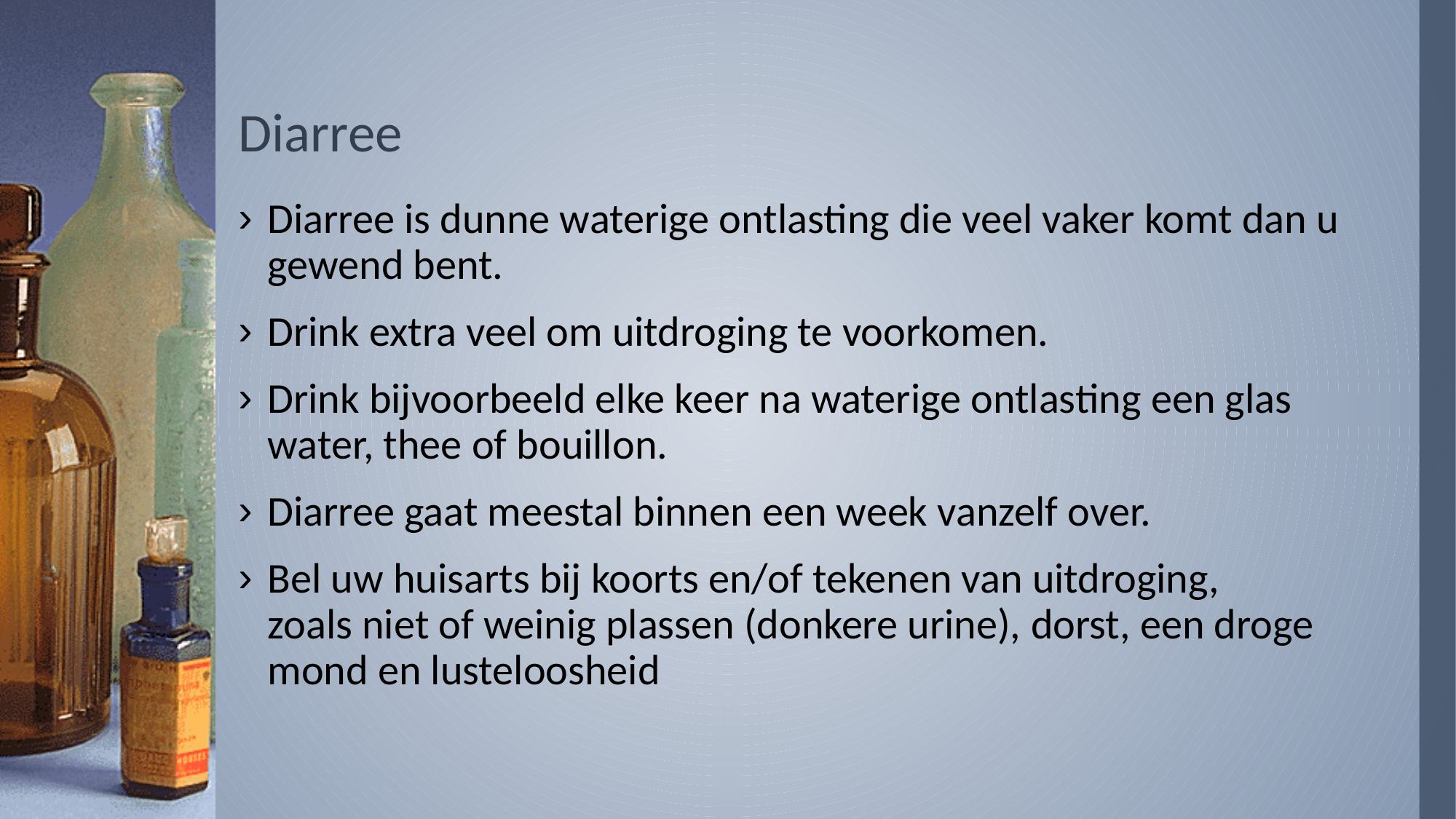

# Diarree
Diarree is dunne waterige ontlasting die veel vaker komt dan u gewend bent.
Drink extra veel om uitdroging te voorkomen.
Drink bijvoorbeeld elke keer na waterige ontlasting een glas water, thee of bouillon.
Diarree gaat meestal binnen een week vanzelf over.
Bel uw huisarts bij koorts en/of tekenen van uitdroging, zoals niet of weinig plassen (donkere urine), dorst, een droge mond en lusteloosheid